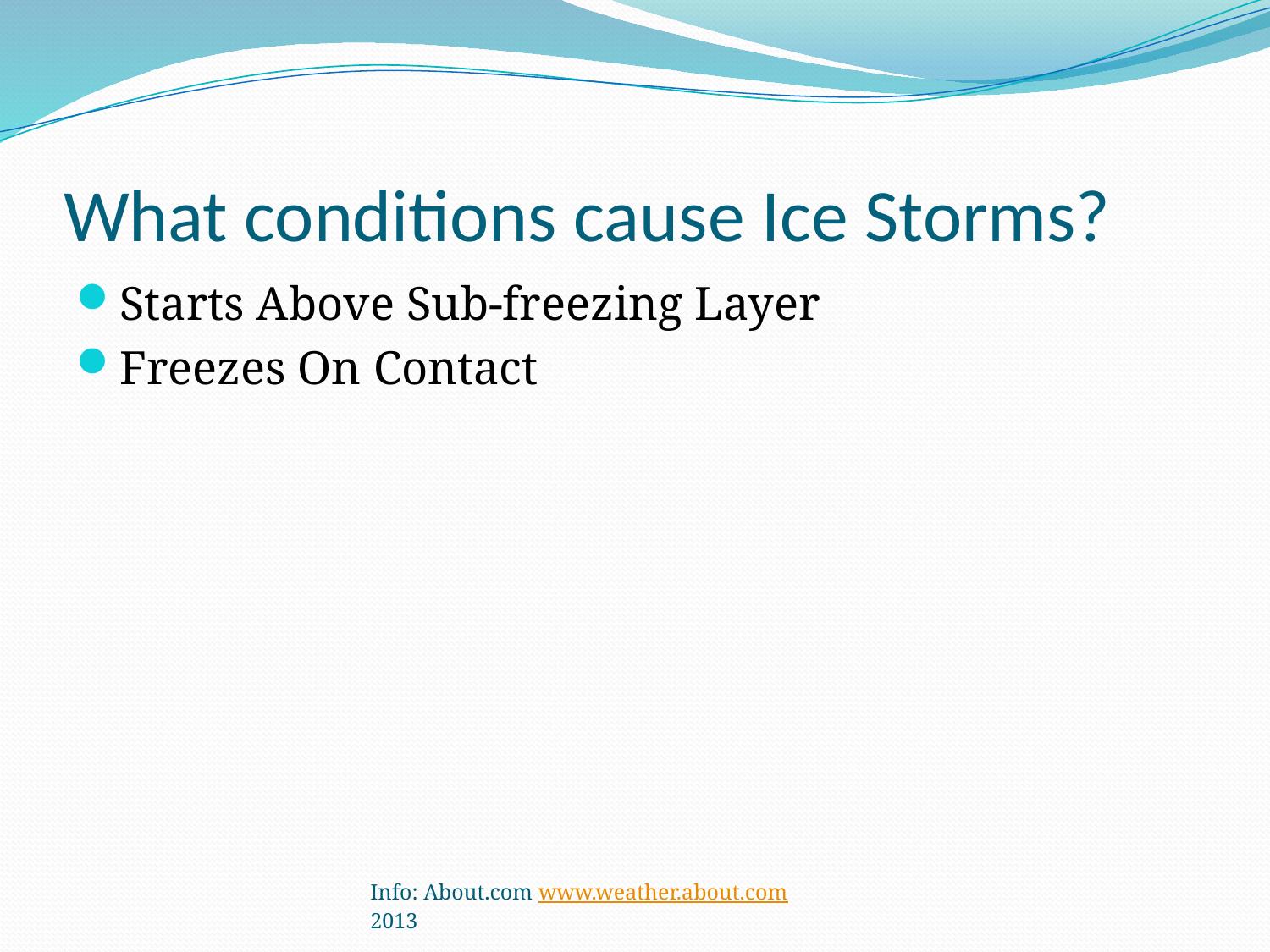

# What conditions cause Ice Storms?
Starts Above Sub-freezing Layer
Freezes On Contact
Info: About.com www.weather.about.com 2013